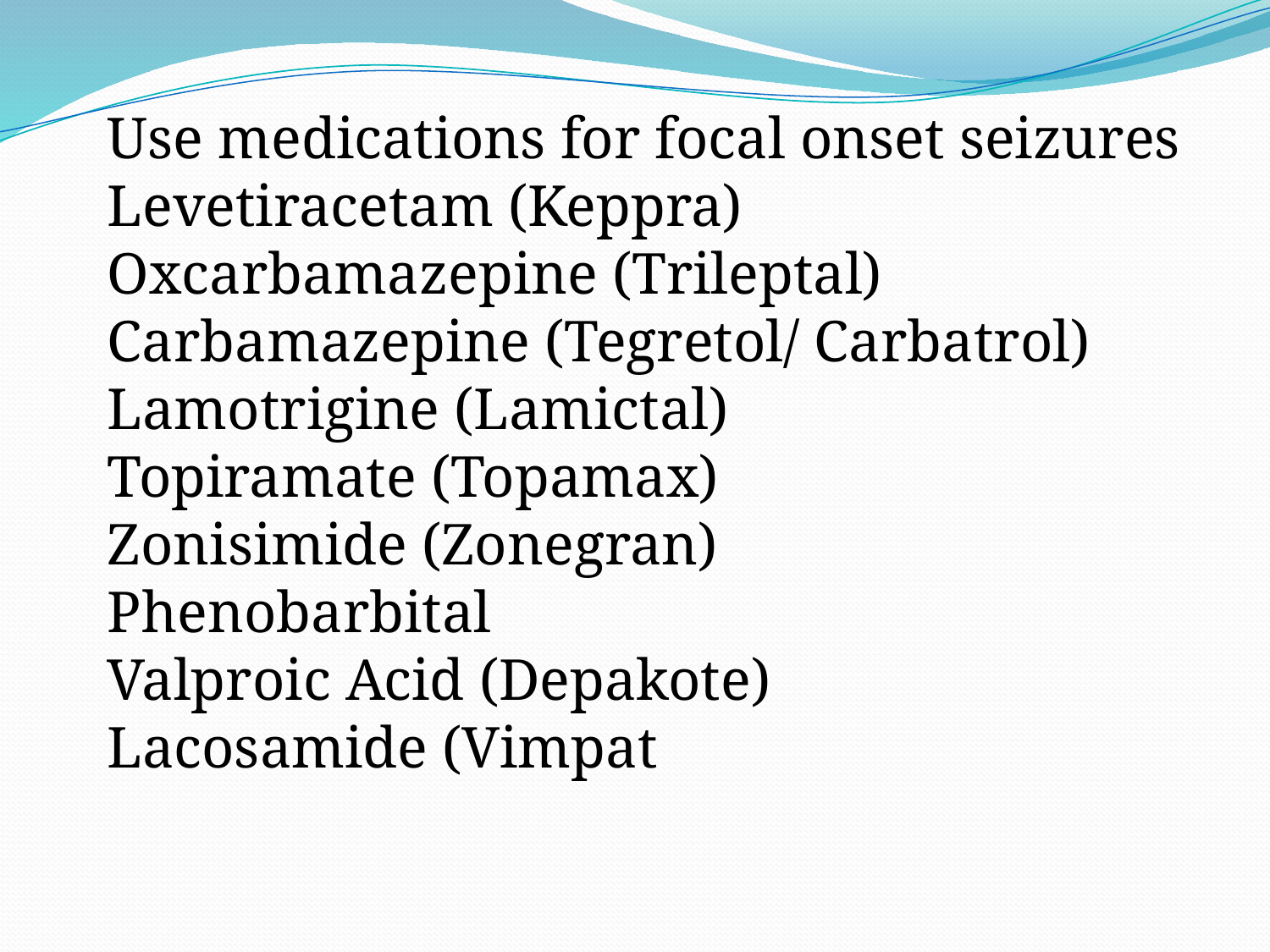

Use medications for focal onset seizures
Levetiracetam (Keppra)
Oxcarbamazepine (Trileptal)
Carbamazepine (Tegretol/ Carbatrol)
Lamotrigine (Lamictal)
Topiramate (Topamax)
Zonisimide (Zonegran)
Phenobarbital
Valproic Acid (Depakote)
Lacosamide (Vimpat